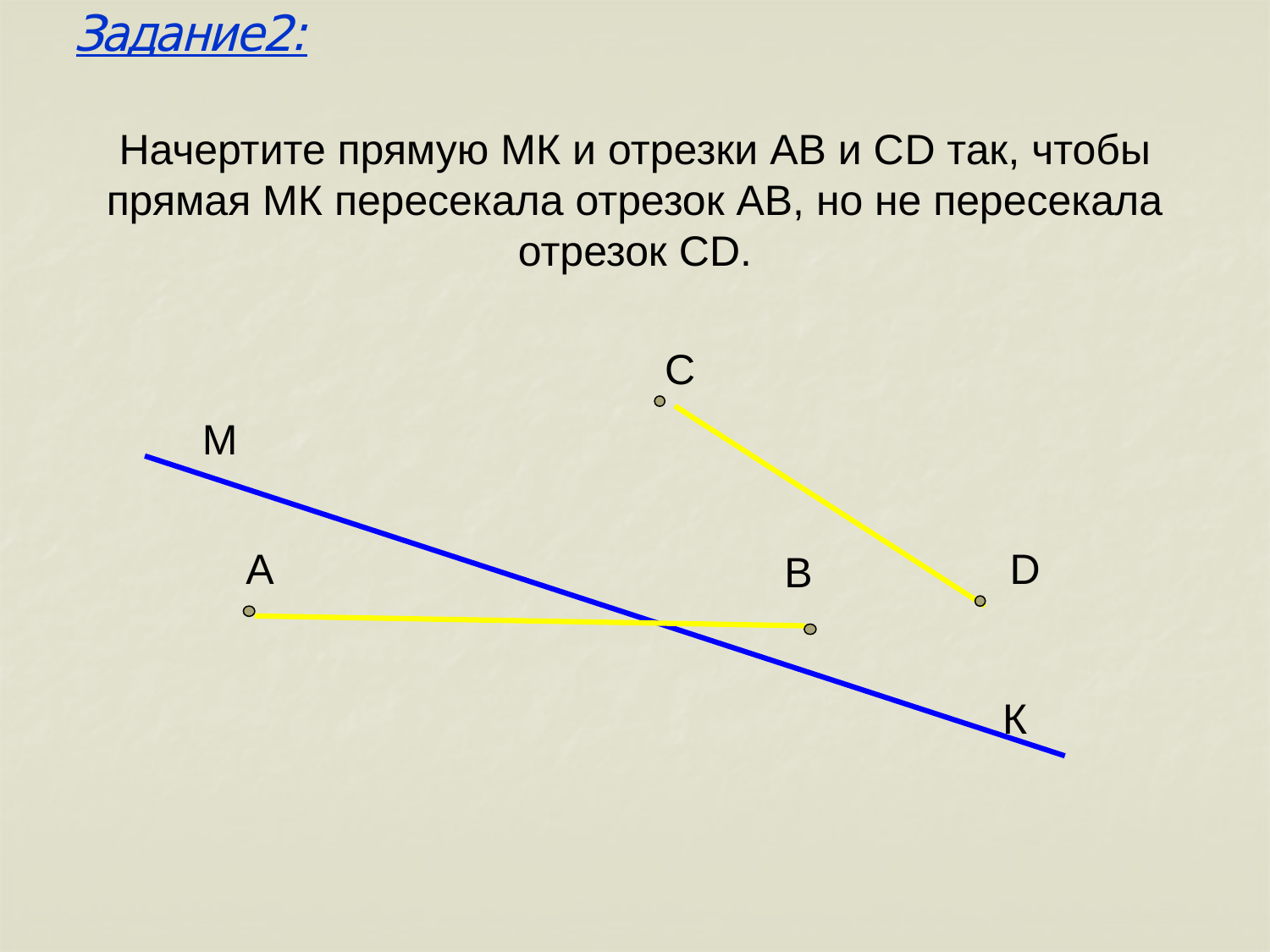

Задание2:
Начертите прямую МК и отрезки АВ и СD так, чтобы прямая МК пересекала отрезок АВ, но не пересекала отрезок СD.
С

М

А
D
В

К